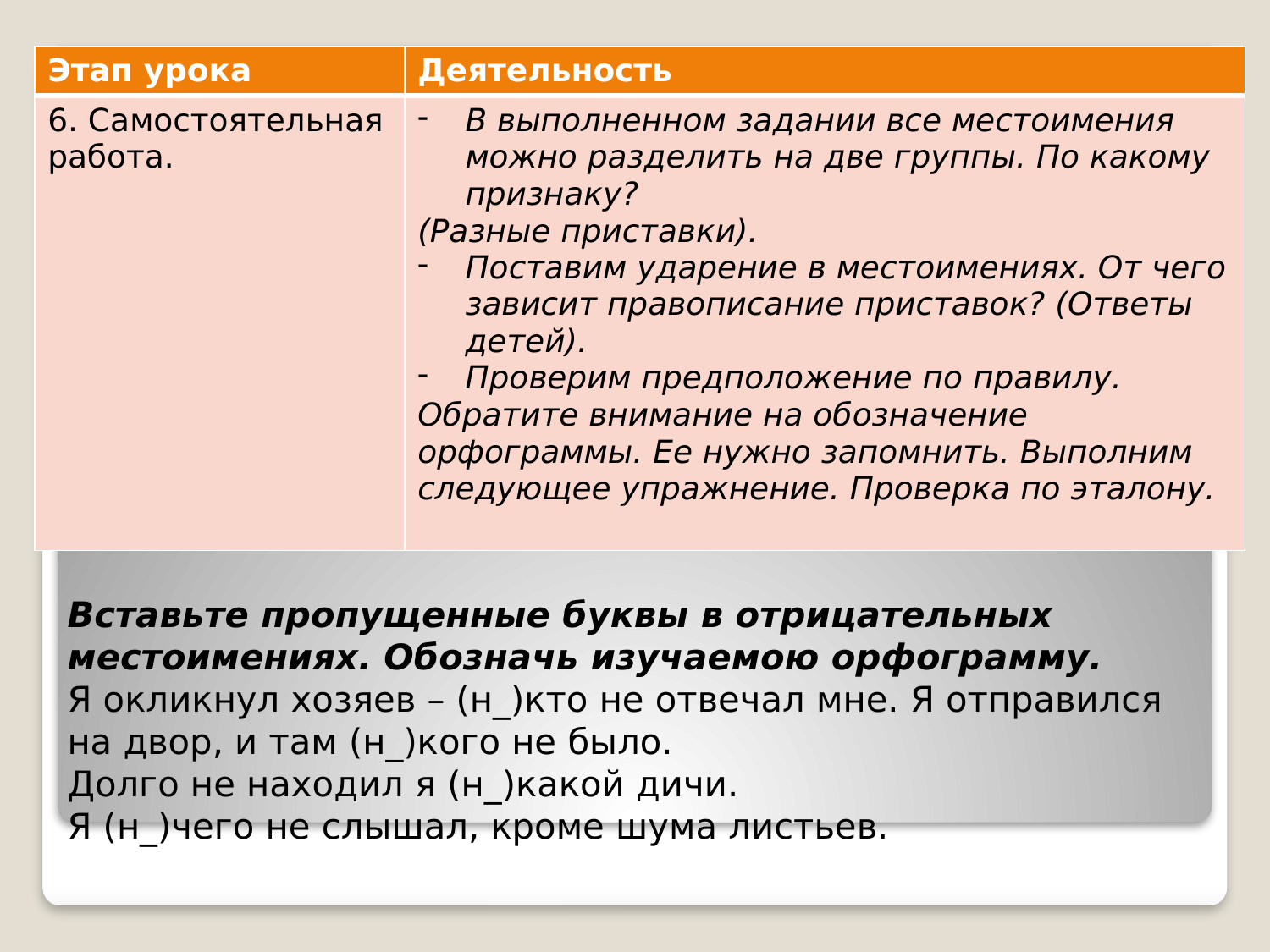

| Этап урока | Деятельность |
| --- | --- |
| 6. Самостоятельная работа. | В выполненном задании все местоимения можно разделить на две группы. По какому признаку? (Разные приставки). Поставим ударение в местоимениях. От чего зависит правописание приставок? (Ответы детей). Проверим предположение по правилу. Обратите внимание на обозначение орфограммы. Ее нужно запомнить. Выполним следующее упражнение. Проверка по эталону. |
Вставьте пропущенные буквы в отрицательных местоимениях. Обозначь изучаемою орфограмму.
Я окликнул хозяев – (н_)кто не отвечал мне. Я отправился на двор, и там (н_)кого не было.
Долго не находил я (н_)какой дичи.
Я (н_)чего не слышал, кроме шума листьев.